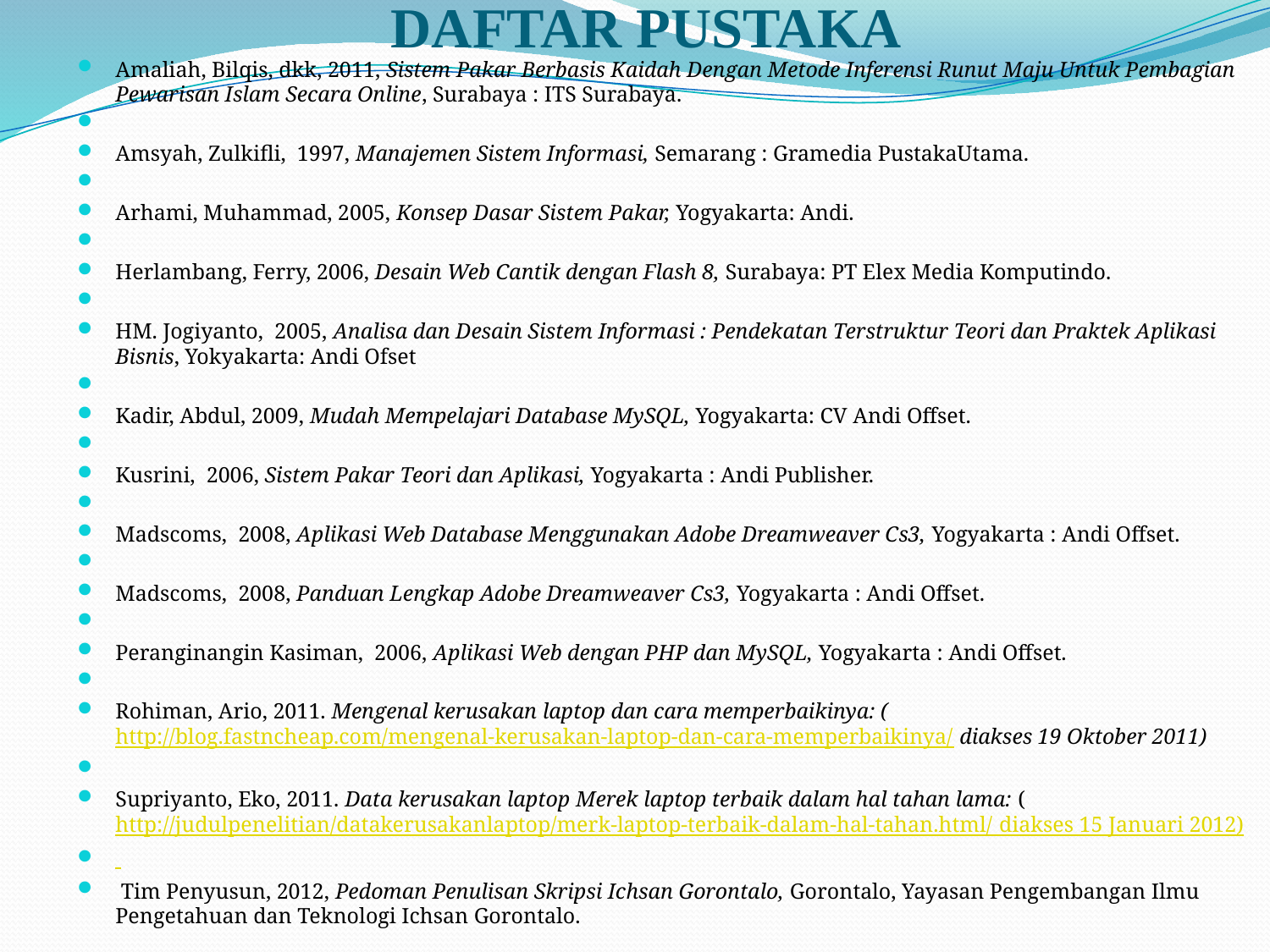

# DAFTAR PUSTAKA
Amaliah, Bilqis, dkk, 2011, Sistem Pakar Berbasis Kaidah Dengan Metode Inferensi Runut Maju Untuk Pembagian Pewarisan Islam Secara Online, Surabaya : ITS Surabaya.

Amsyah, Zulkifli,  1997, Manajemen Sistem Informasi, Semarang : Gramedia PustakaUtama.

Arhami, Muhammad, 2005, Konsep Dasar Sistem Pakar, Yogyakarta: Andi.

Herlambang, Ferry, 2006, Desain Web Cantik dengan Flash 8, Surabaya: PT Elex Media Komputindo.

HM. Jogiyanto,  2005, Analisa dan Desain Sistem Informasi : Pendekatan Terstruktur Teori dan Praktek Aplikasi Bisnis, Yokyakarta: Andi Ofset

Kadir, Abdul, 2009, Mudah Mempelajari Database MySQL, Yogyakarta: CV Andi Offset.

Kusrini,  2006, Sistem Pakar Teori dan Aplikasi, Yogyakarta : Andi Publisher.

Madscoms,  2008, Aplikasi Web Database Menggunakan Adobe Dreamweaver Cs3, Yogyakarta : Andi Offset.

Madscoms,  2008, Panduan Lengkap Adobe Dreamweaver Cs3, Yogyakarta : Andi Offset.

Peranginangin Kasiman,  2006, Aplikasi Web dengan PHP dan MySQL, Yogyakarta : Andi Offset.

Rohiman, Ario, 2011. Mengenal kerusakan laptop dan cara memperbaikinya: (http://blog.fastncheap.com/mengenal-kerusakan-laptop-dan-cara-memperbaikinya/ diakses 19 Oktober 2011)

Supriyanto, Eko, 2011. Data kerusakan laptop Merek laptop terbaik dalam hal tahan lama: (http://judulpenelitian/datakerusakanlaptop/merk-laptop-terbaik-dalam-hal-tahan.html/ diakses 15 Januari 2012)

 Tim Penyusun, 2012, Pedoman Penulisan Skripsi Ichsan Gorontalo, Gorontalo, Yayasan Pengembangan Ilmu Pengetahuan dan Teknologi Ichsan Gorontalo.